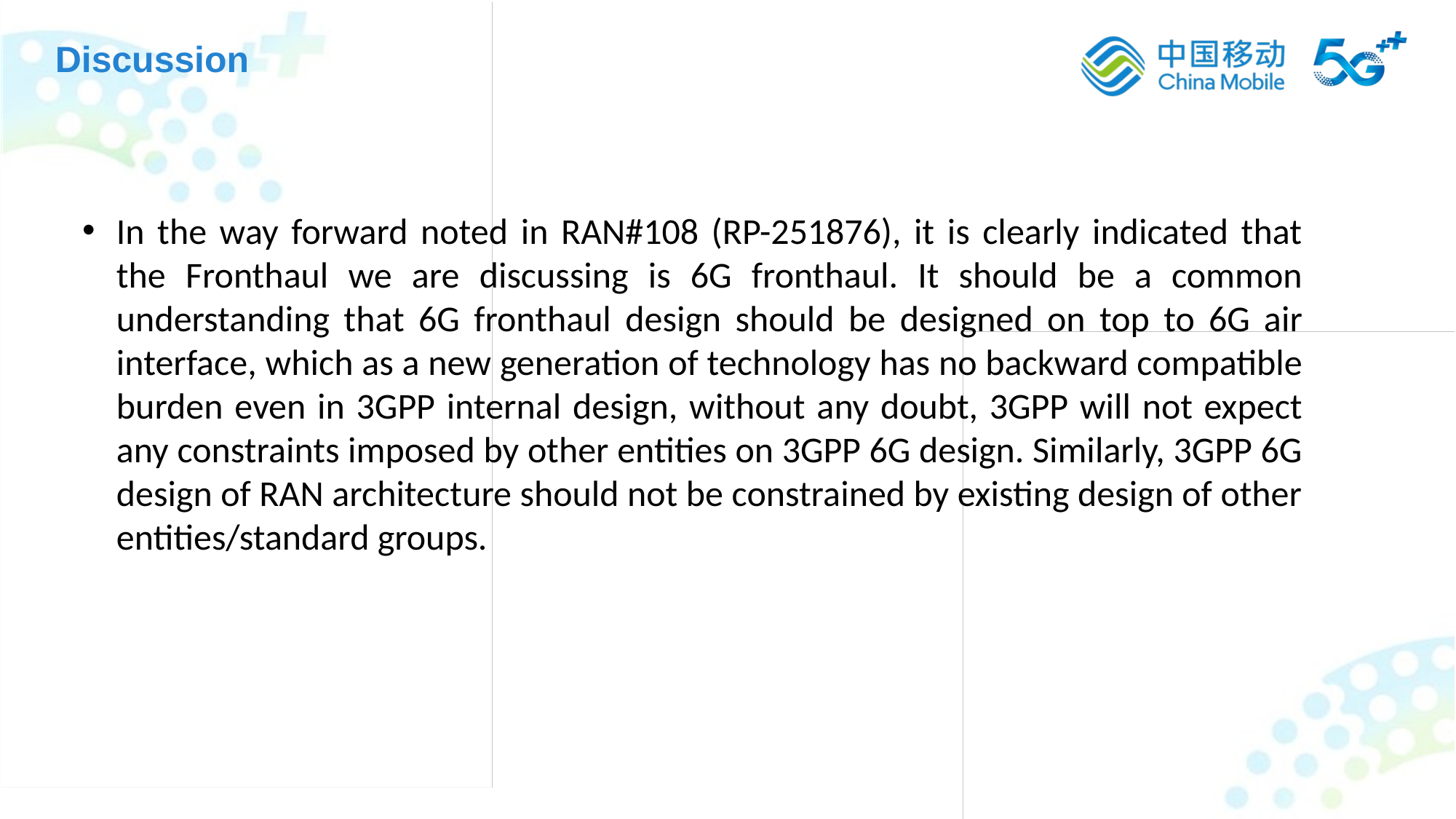

Discussion
In the way forward noted in RAN#108 (RP-251876), it is clearly indicated that the Fronthaul we are discussing is 6G fronthaul. It should be a common understanding that 6G fronthaul design should be designed on top to 6G air interface, which as a new generation of technology has no backward compatible burden even in 3GPP internal design, without any doubt, 3GPP will not expect any constraints imposed by other entities on 3GPP 6G design. Similarly, 3GPP 6G design of RAN architecture should not be constrained by existing design of other entities/standard groups.